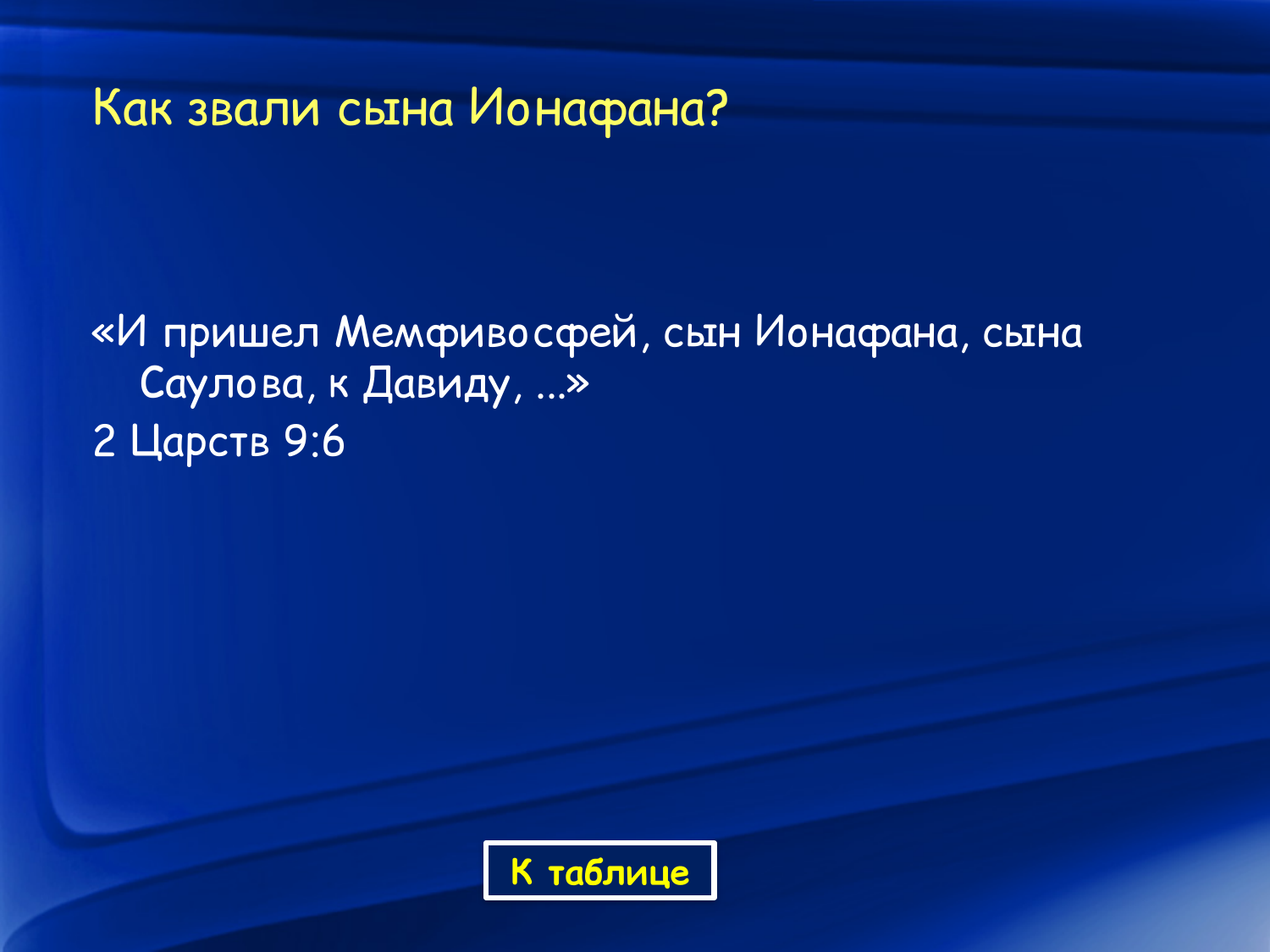

Как звали сына Ионафана?
«И пришел Мемфивосфей, сын Ионафана, сына Саулова, к Давиду, ...»
2 Царств 9:6
К таблице